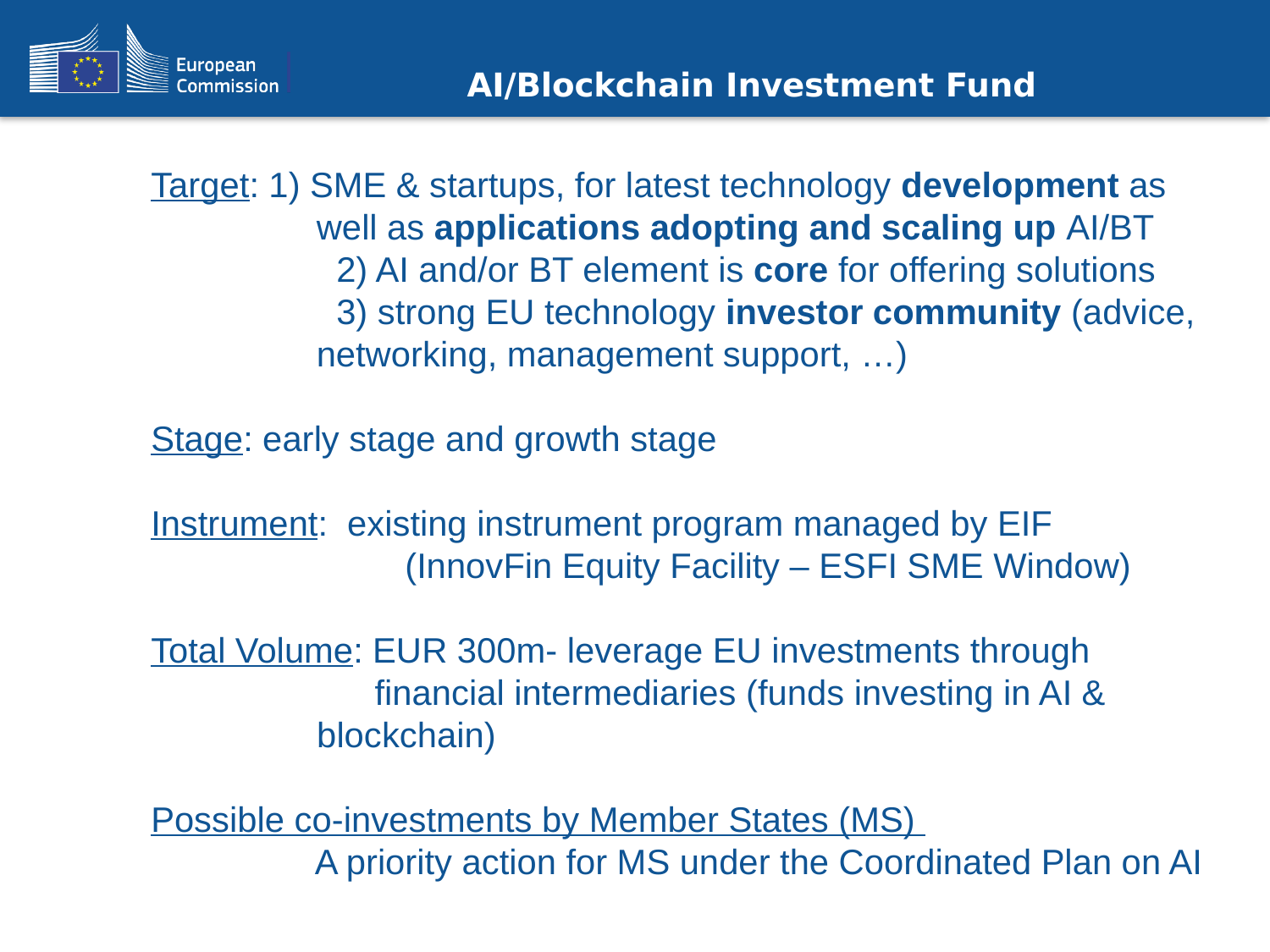

# AI/Blockchain Investment Fund
Target: 1) SME & startups, for latest technology development as
                 well as applications adopting and scaling up AI/BT
	      2) AI and/or BT element is core for offering solutions
	      3) strong EU technology investor community (advice,
                 networking, management support, …)

Stage: early stage and growth stage

Instrument:  existing instrument program managed by EIF
		(InnovFin Equity Facility – ESFI SME Window)

Total Volume: EUR 300m- leverage EU investments through
                       financial intermediaries (funds investing in AI & 		    blockchain)
Possible co-investments by Member States (MS)
A priority action for MS under the Coordinated Plan on AI